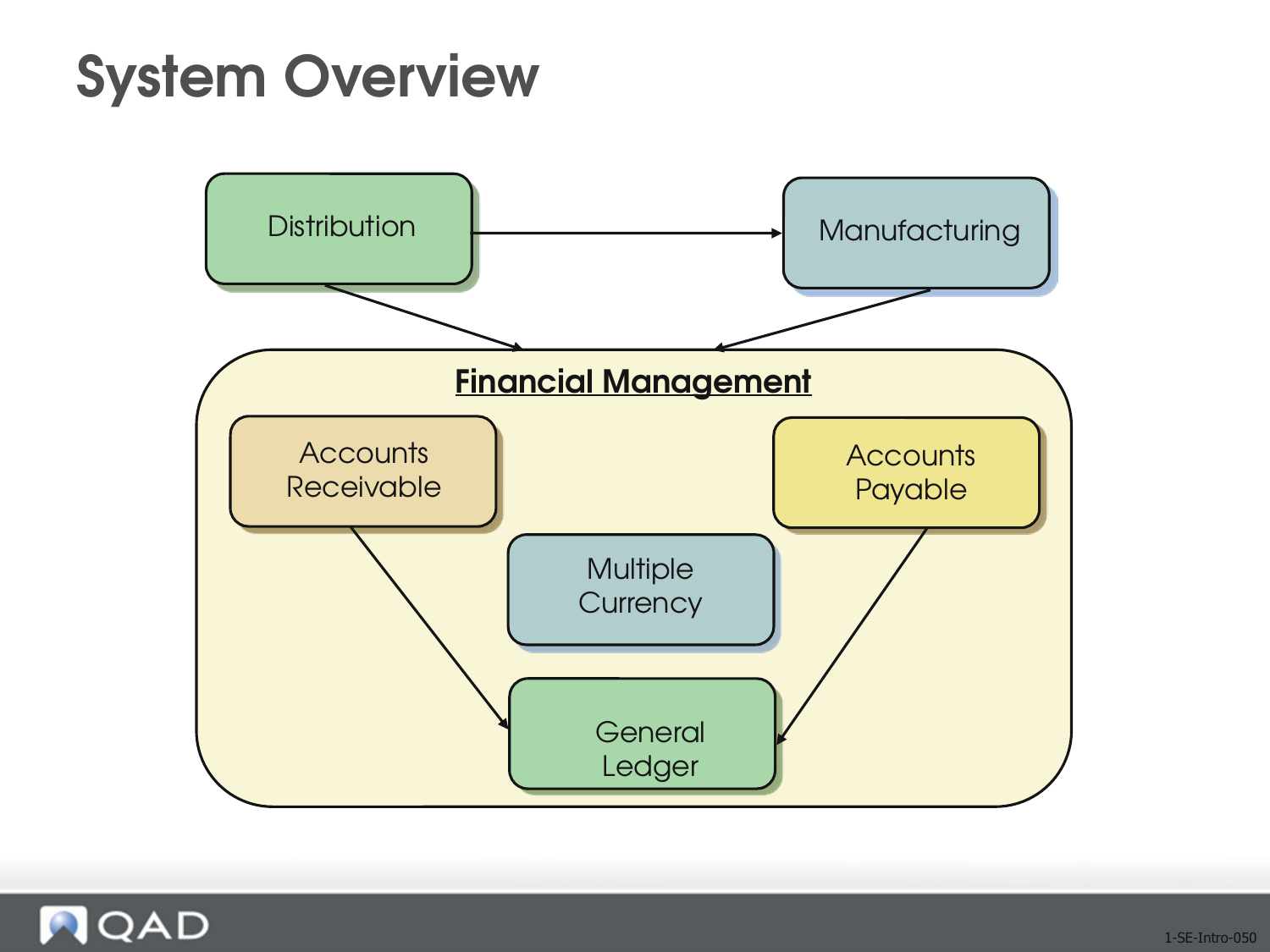

# System Overview

Distribution

Manufacturing

Financial Management

Accounts Receivable
Accounts Payable

Multiple Currency

General Ledger
1-SE-Intro-050